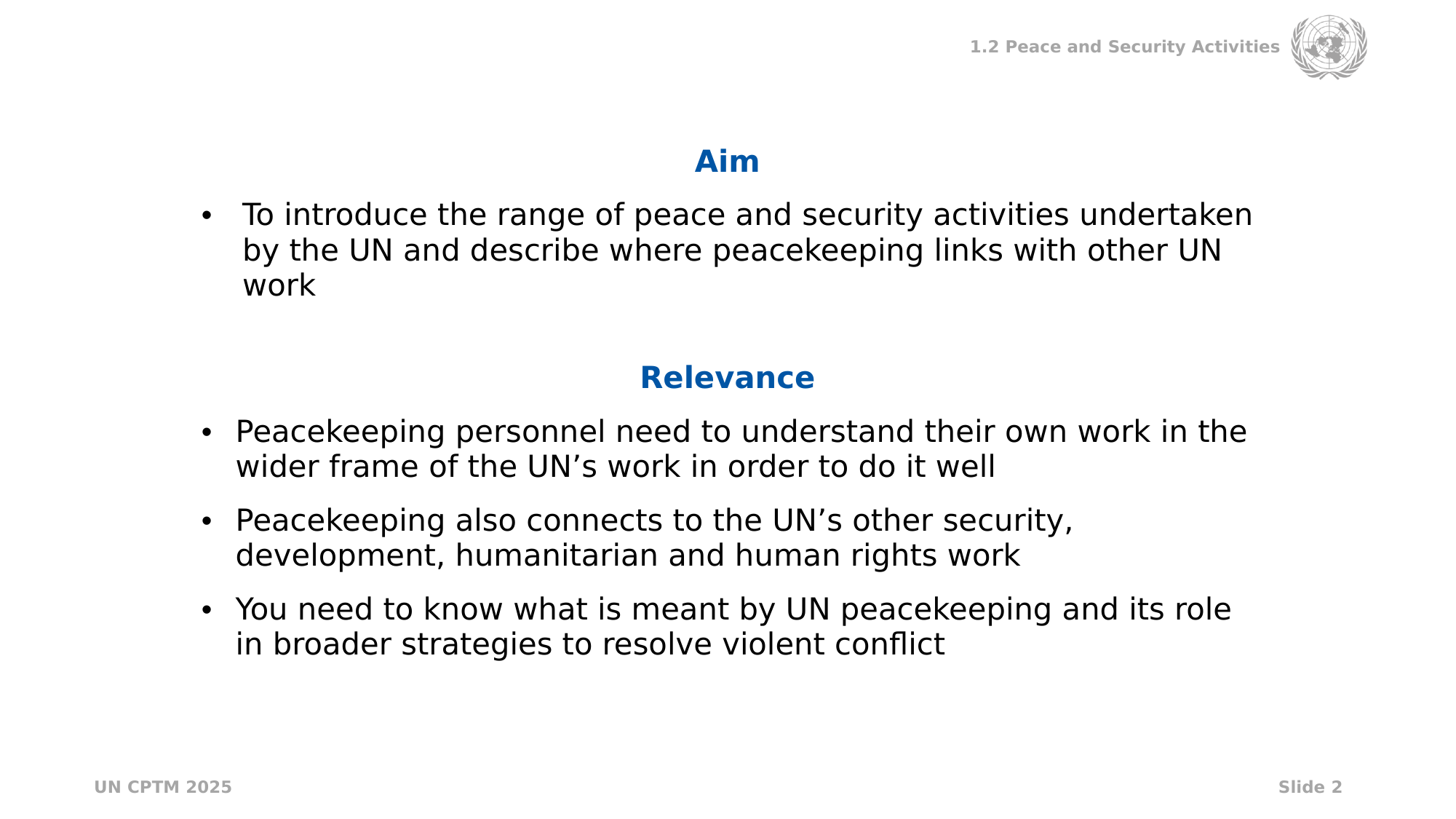

| Aim To introduce the range of peace and security activities undertaken by the UN and describe where peacekeeping links with other UN work |
| --- |
|  |
| Relevance Peacekeeping personnel need to understand their own work in the wider frame of the UN’s work in order to do it well Peacekeeping also connects to the UN’s other security, development, humanitarian and human rights work You need to know what is meant by UN peacekeeping and its role in broader strategies to resolve violent conflict |